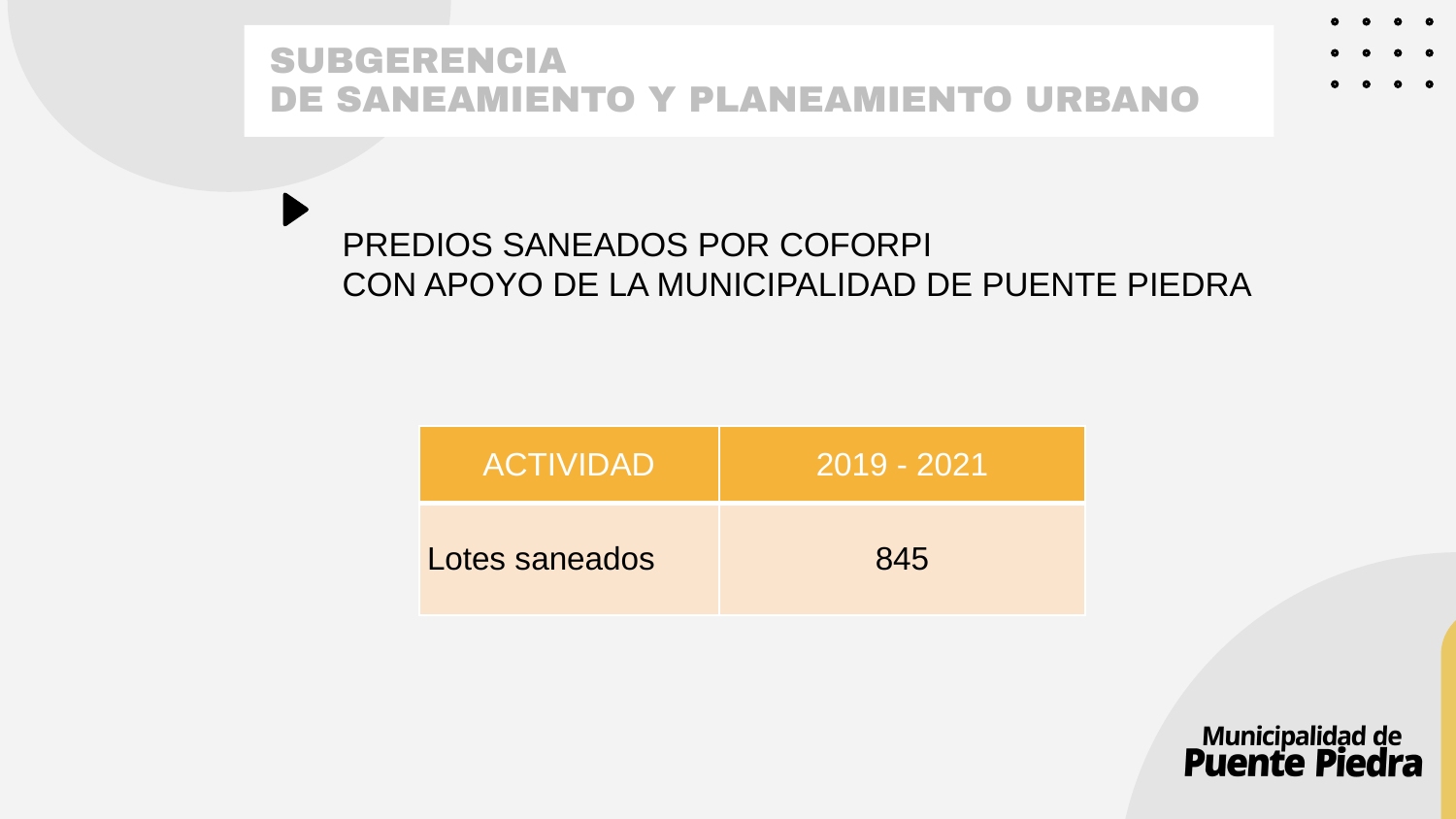

SUBGERENCIA
DE SANEAMIENTO Y PLANEAMIENTO URBANO

# PREDIOS SANEADOS POR COFORPI CON APOYO DE LA MUNICIPALIDAD DE PUENTE PIEDRA
| ACTIVIDAD | 2019 - 2021 |
| --- | --- |
| Lotes saneados | 845 |